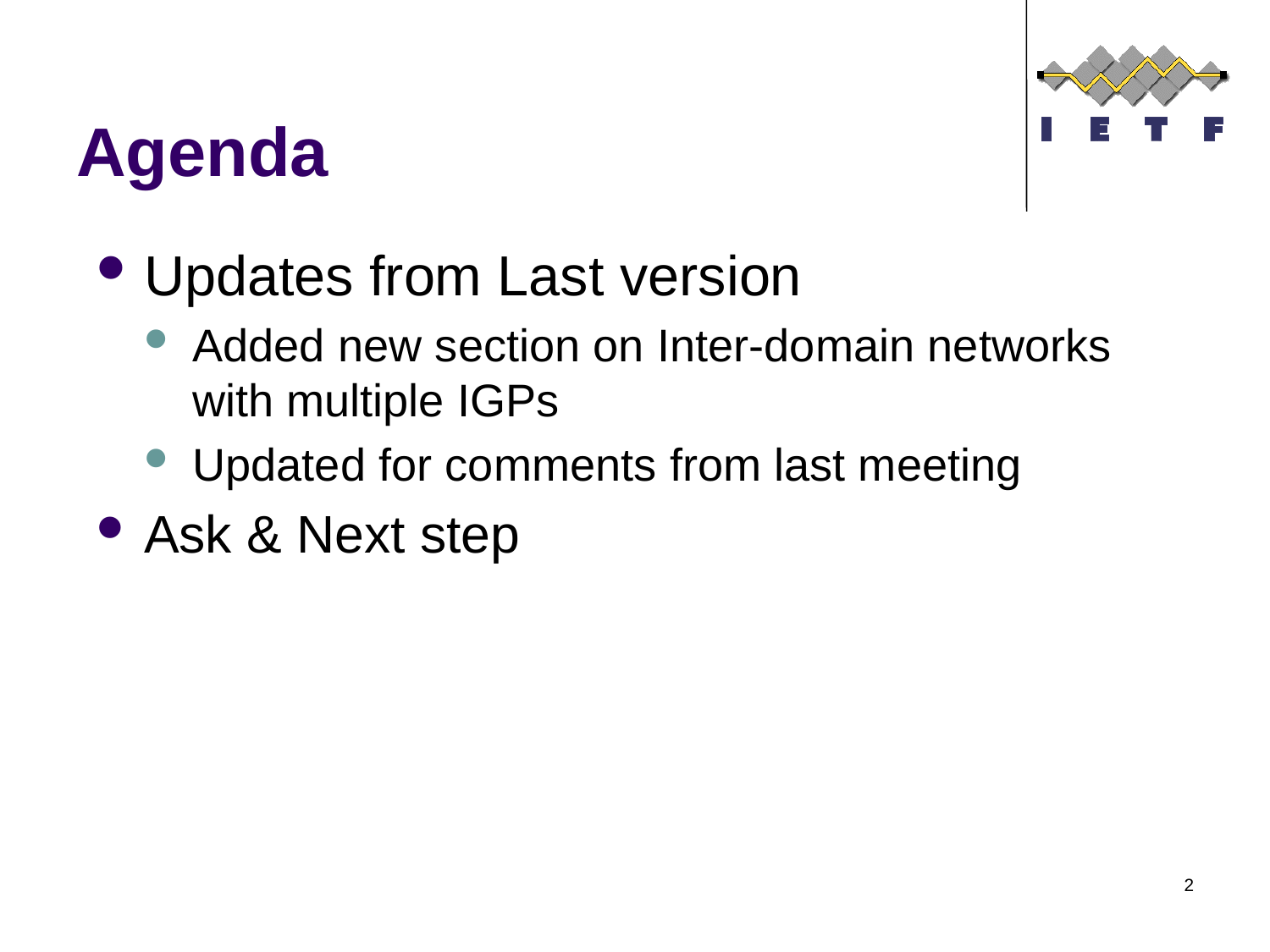

# Agenda
Updates from Last version
Added new section on Inter-domain networks with multiple IGPs
Updated for comments from last meeting
Ask & Next step
2